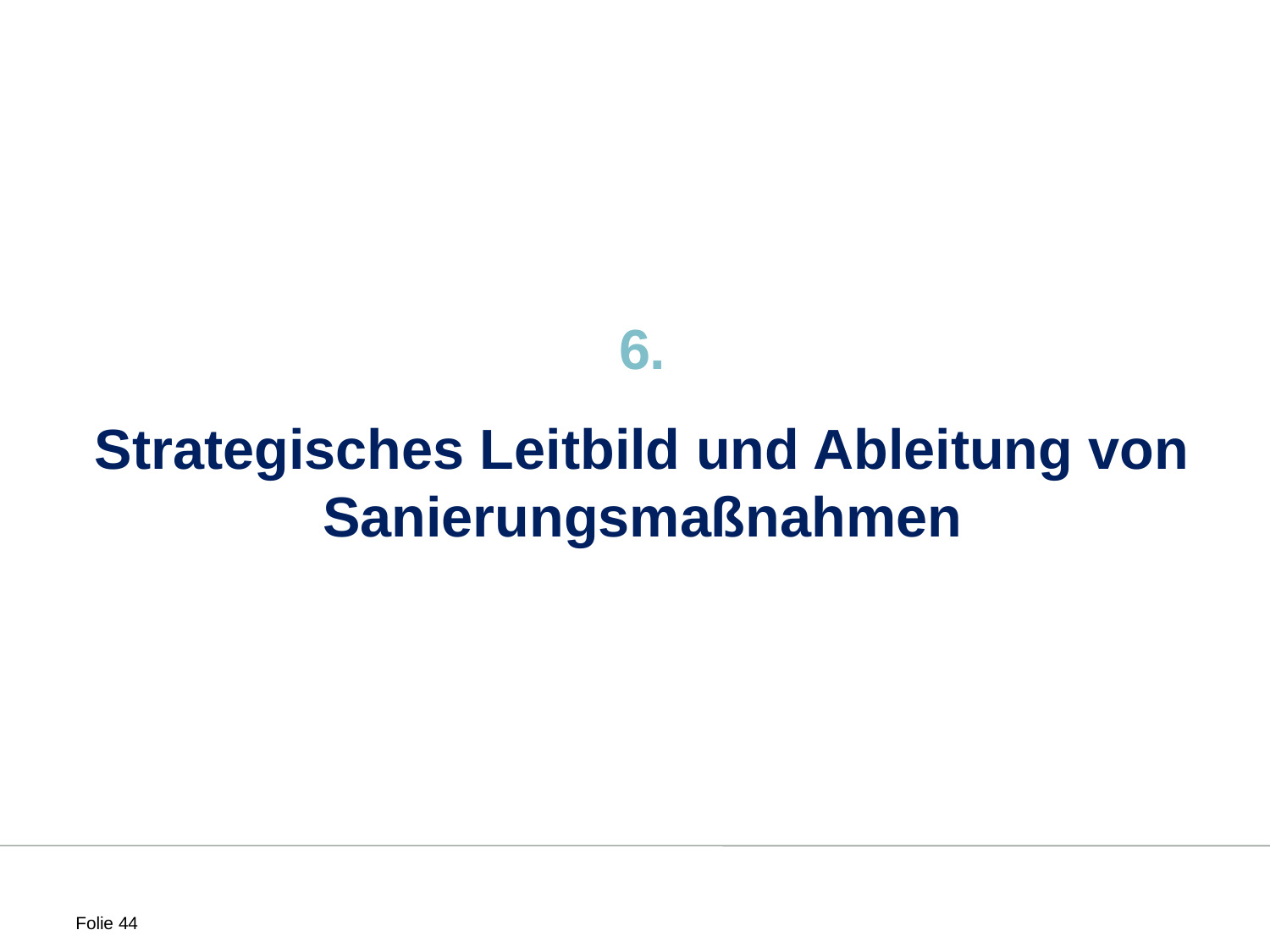

6.
Strategisches Leitbild und Ableitung von Sanierungsmaßnahmen
 Folie 44